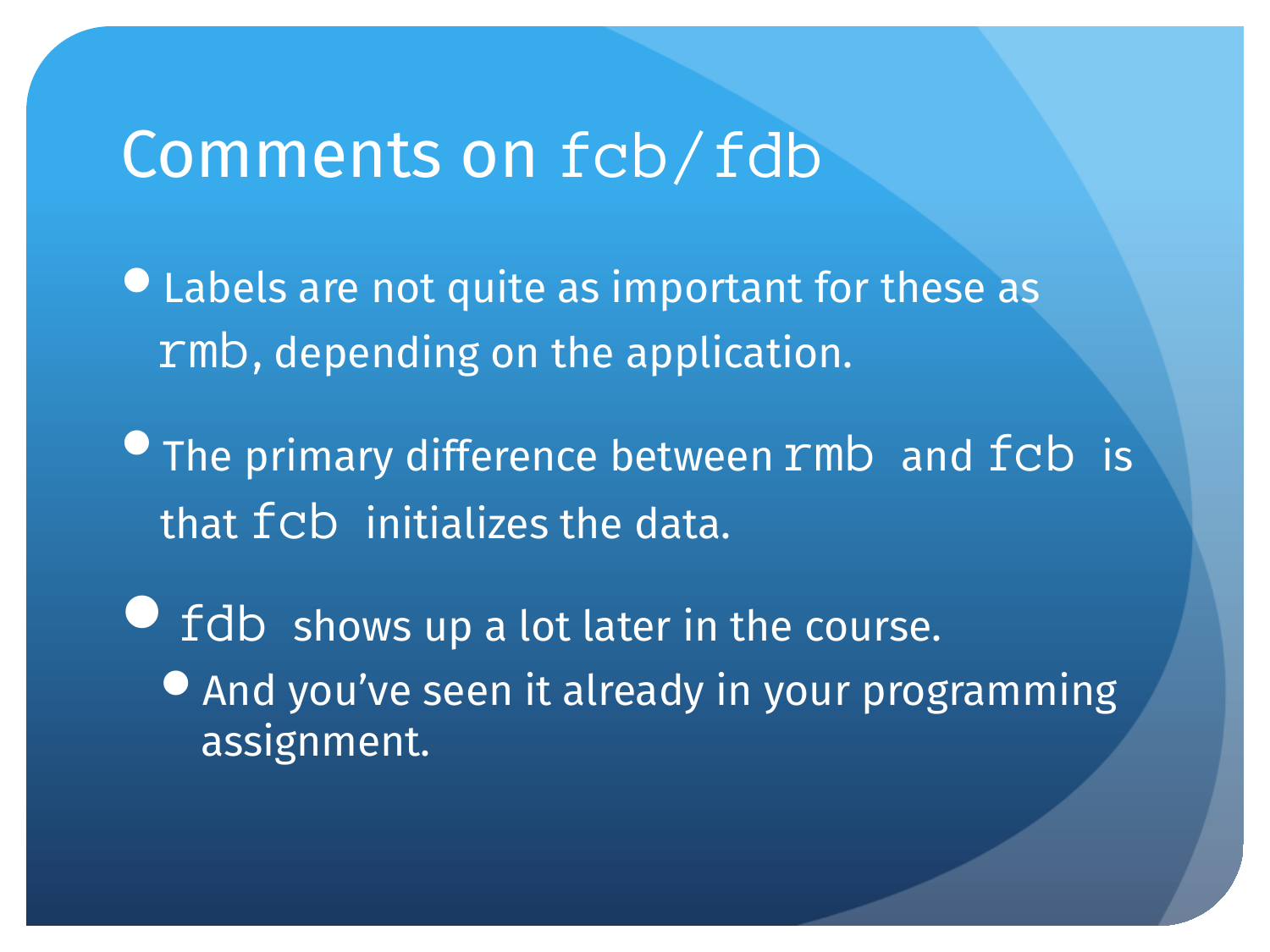

# Comments on fcb/fdb
Labels are not quite as important for these as rmb, depending on the application.
The primary difference between rmb and fcb is that fcb initializes the data.
fdb shows up a lot later in the course.
And you’ve seen it already in your programming assignment.